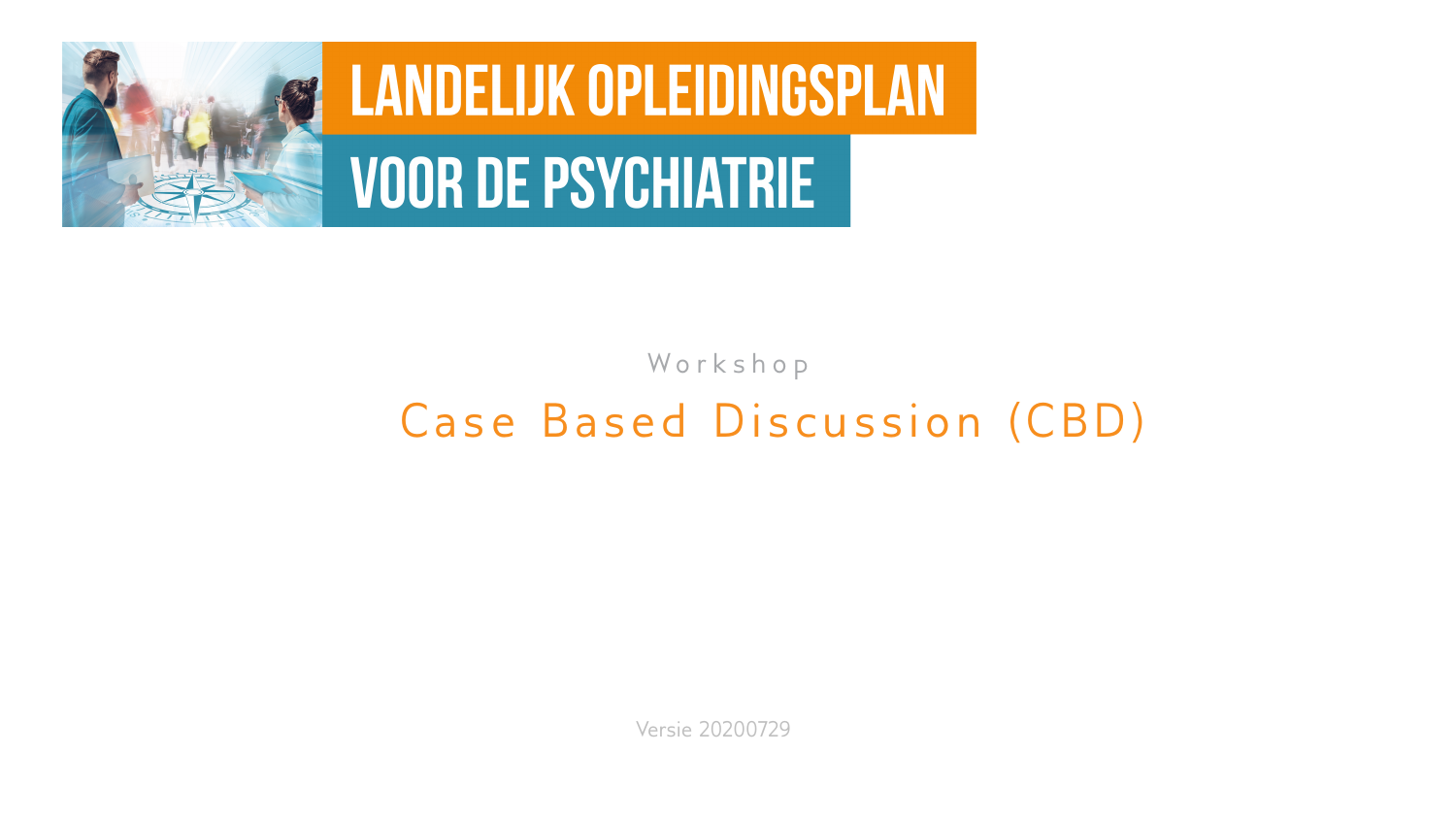

Workshop
Case Based Discussion (CBD)
Versie 20200729